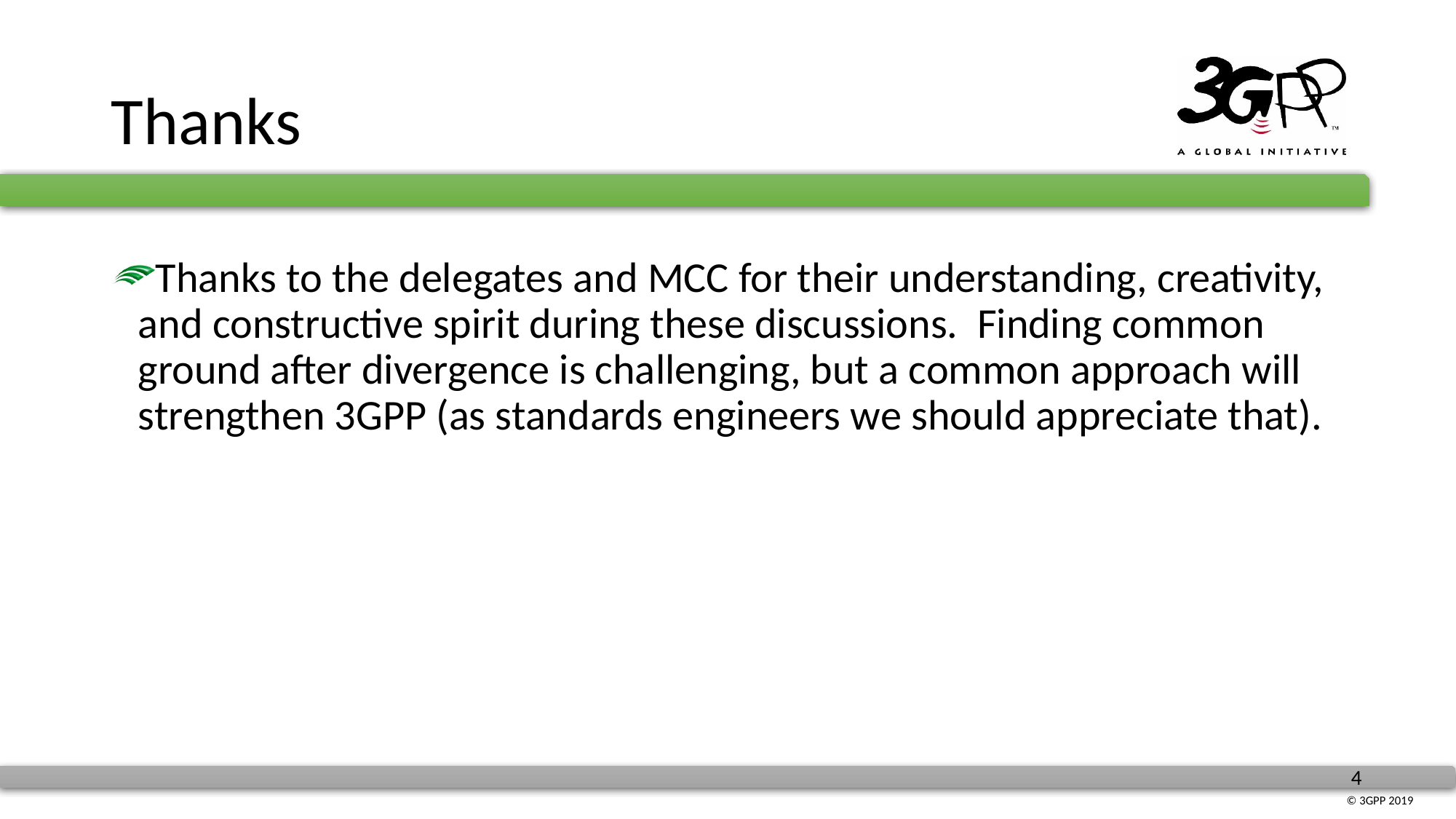

# Thanks
Thanks to the delegates and MCC for their understanding, creativity, and constructive spirit during these discussions.  Finding common ground after divergence is challenging, but a common approach will strengthen 3GPP (as standards engineers we should appreciate that).